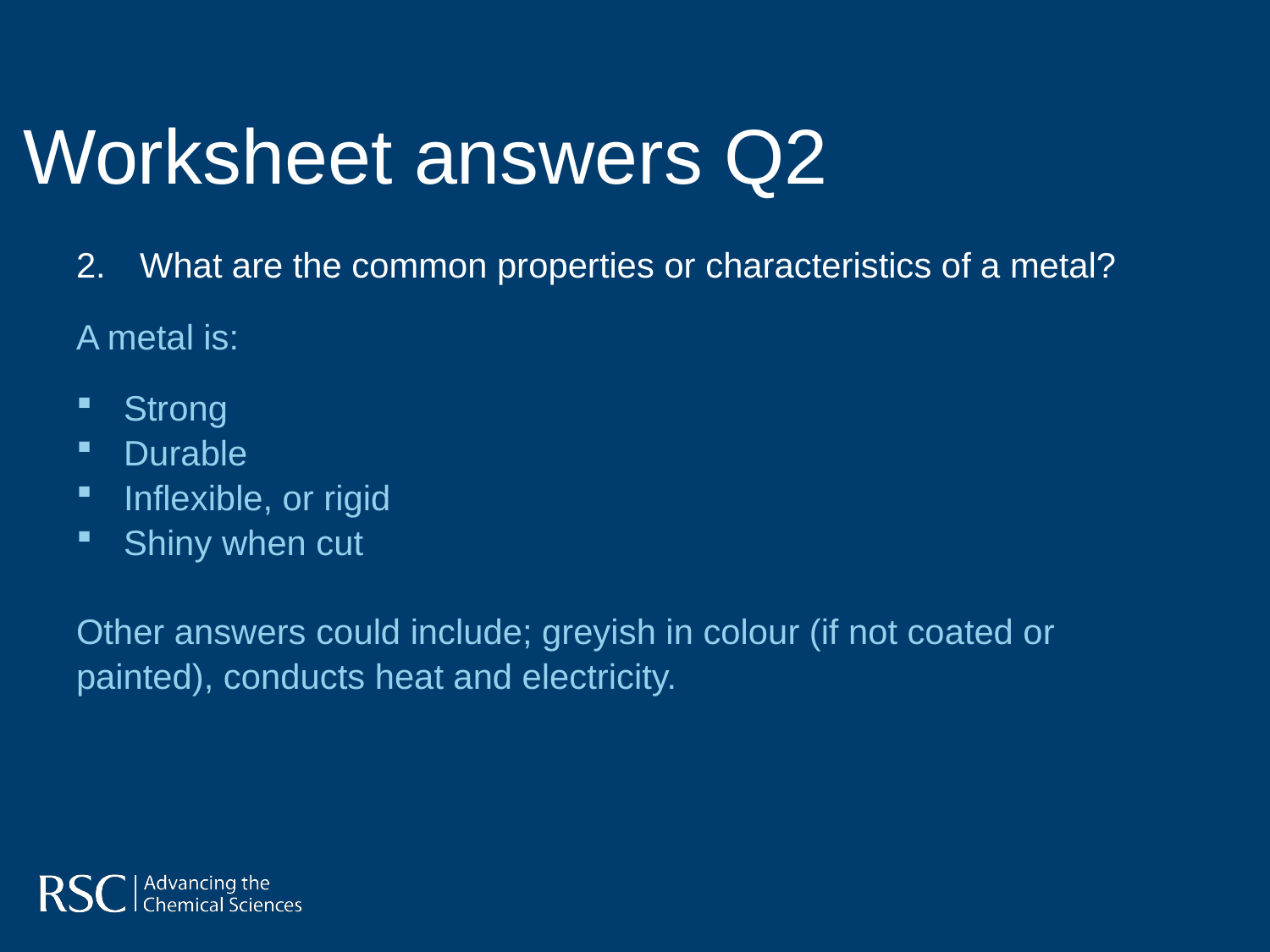

Worksheet answers Q2

What are the common properties or characteristics of a metal?

A metal is:

Strong
Durable
Inflexible, or rigid
Shiny when cut

Other answers could include; greyish in colour (if not coated or
painted), conducts heat and electricity.